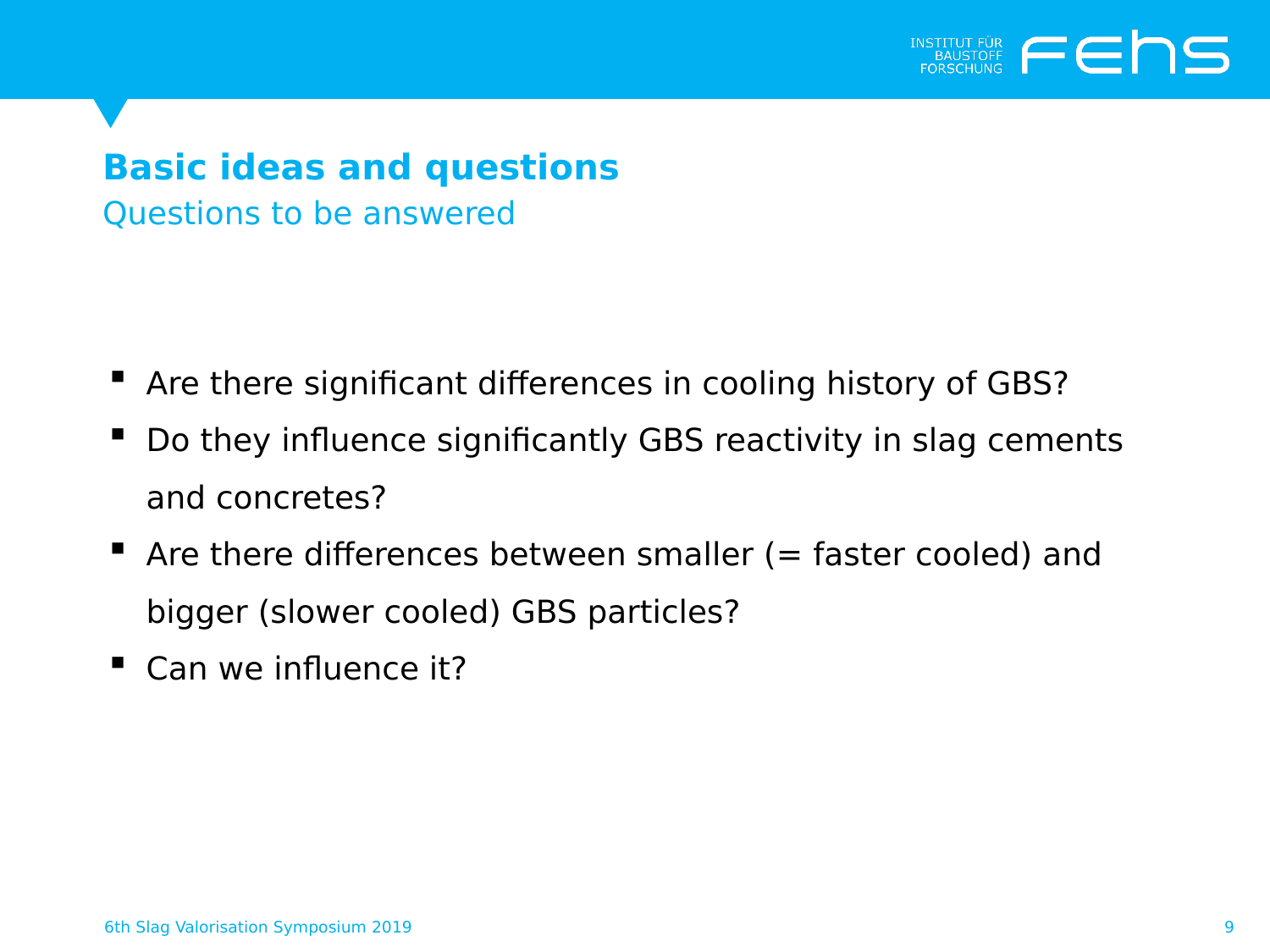

Basic ideas and questions
Questions to be answered
Are there significant differences in cooling history of GBS?
Do they influence significantly GBS reactivity in slag cements and concretes?
Are there differences between smaller (= faster cooled) and bigger (slower cooled) GBS particles?
Can we influence it?
6th Slag Valorisation Symposium 2019
9